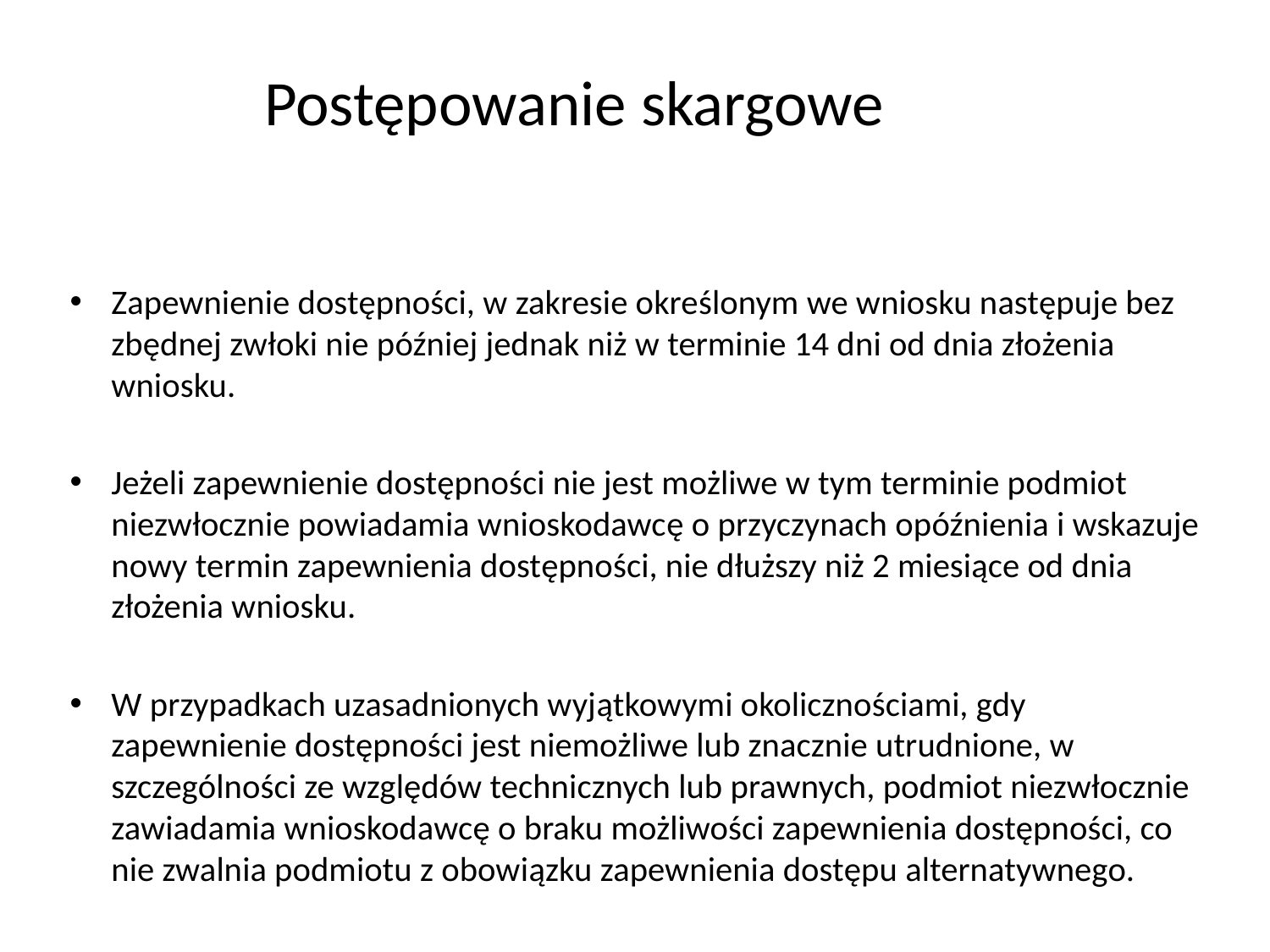

# Postępowanie skargowe

Zapewnienie dostępności, w zakresie określonym we wniosku następuje bez zbędnej zwłoki nie później jednak niż w terminie 14 dni od dnia złożenia wniosku.

Jeżeli zapewnienie dostępności nie jest możliwe w tym terminie podmiot niezwłocznie powiadamia wnioskodawcę o przyczynach opóźnienia i wskazuje nowy termin zapewnienia dostępności, nie dłuższy niż 2 miesiące od dnia złożenia wniosku.

W przypadkach uzasadnionych wyjątkowymi okolicznościami, gdy zapewnienie dostępności jest niemożliwe lub znacznie utrudnione, w szczególności ze względów technicznych lub prawnych, podmiot niezwłocznie zawiadamia wnioskodawcę o braku możliwości zapewnienia dostępności, co nie zwalnia podmiotu z obowiązku zapewnienia dostępu alternatywnego.